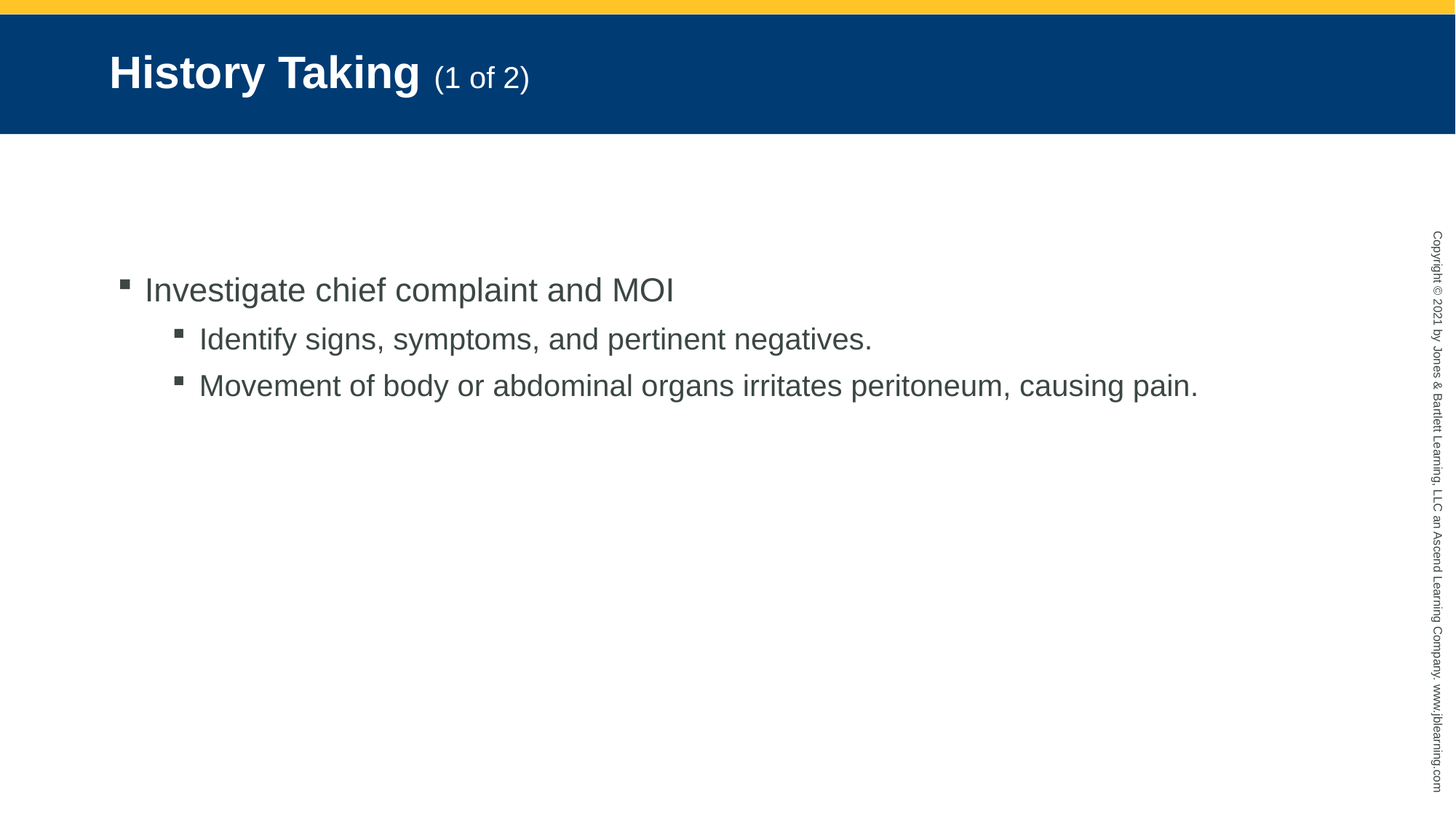

# History Taking (1 of 2)
Investigate chief complaint and MOI
Identify signs, symptoms, and pertinent negatives.
Movement of body or abdominal organs irritates peritoneum, causing pain.